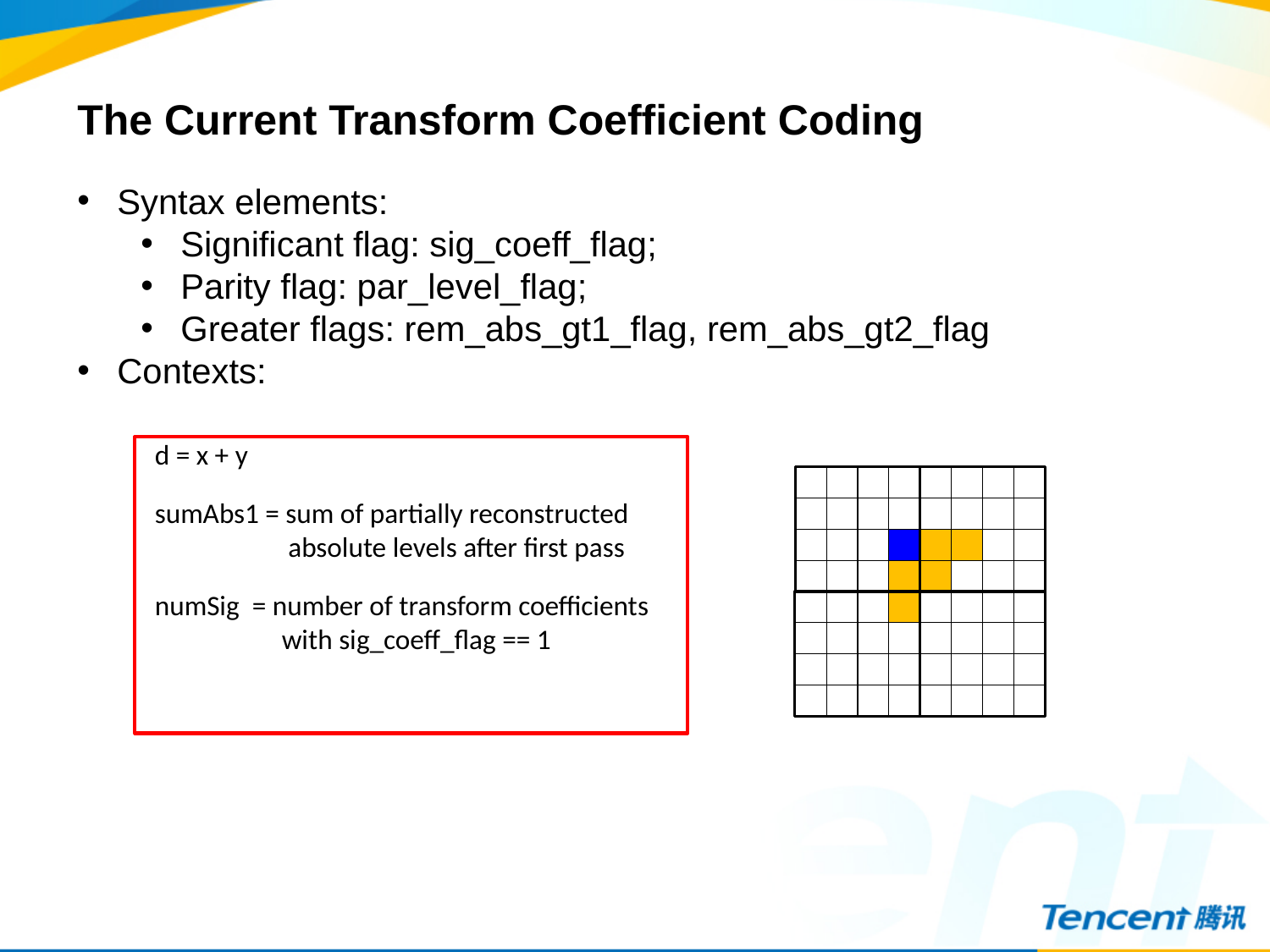

The Current Transform Coefficient Coding
Syntax elements:
Significant flag: sig_coeff_flag;
Parity flag: par_level_flag;
Greater flags: rem_abs_gt1_flag, rem_abs_gt2_flag
Contexts:

d = x + y
sumAbs1 = sum of partially reconstructed
                     absolute levels after first pass
numSig  = number of transform coefficients
                    with sig_coeff_flag == 1